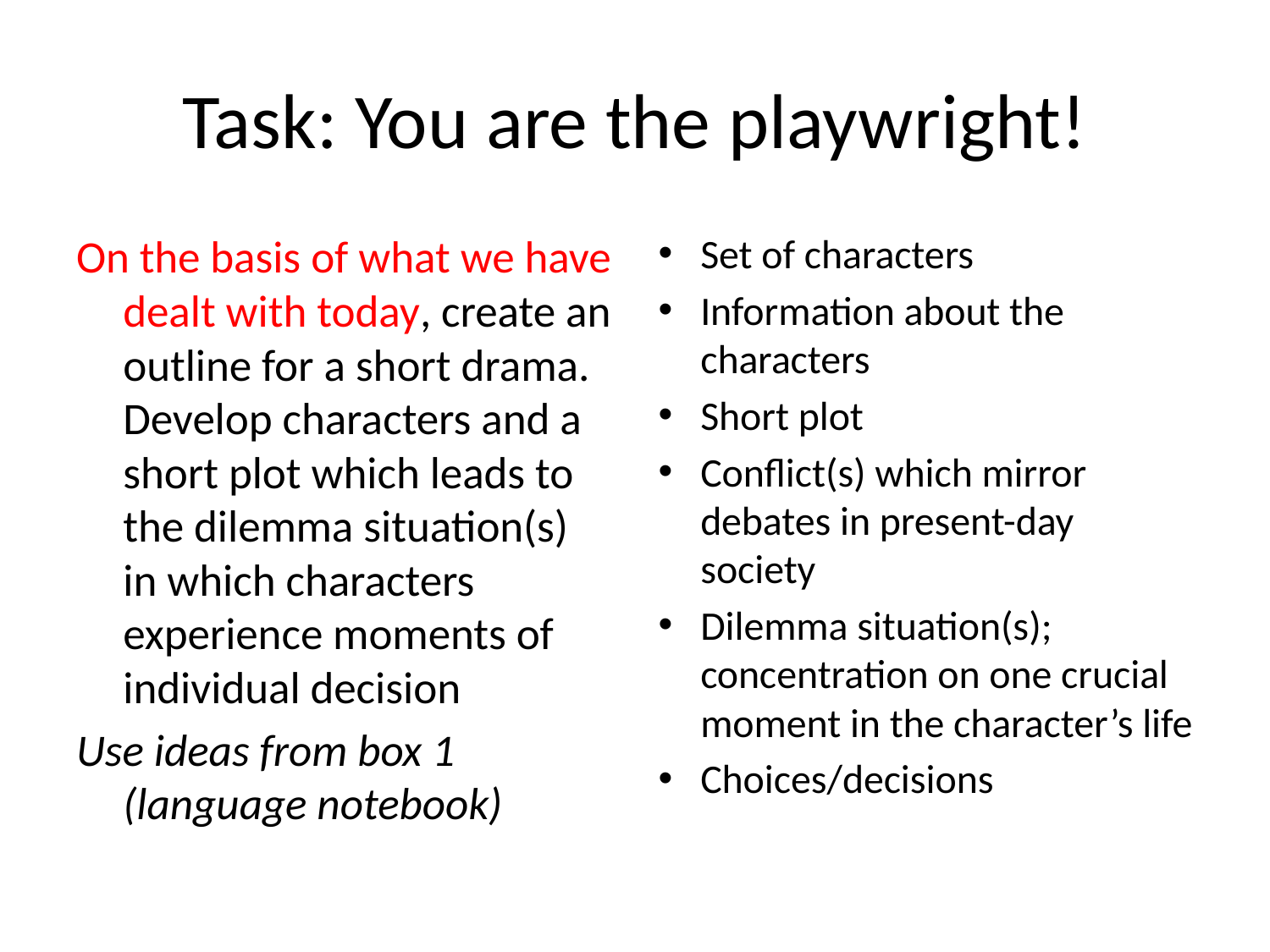

# Task: You are the playwright!
On the basis of what we have dealt with today, create an outline for a short drama. Develop characters and a short plot which leads to the dilemma situation(s) in which characters experience moments of individual decision
Use ideas from box 1
(language notebook)
Set of characters
Information about the characters
Short plot
Conflict(s) which mirror debates in present-day society
Dilemma situation(s); concentration on one crucial moment in the character’s life
Choices/decisions